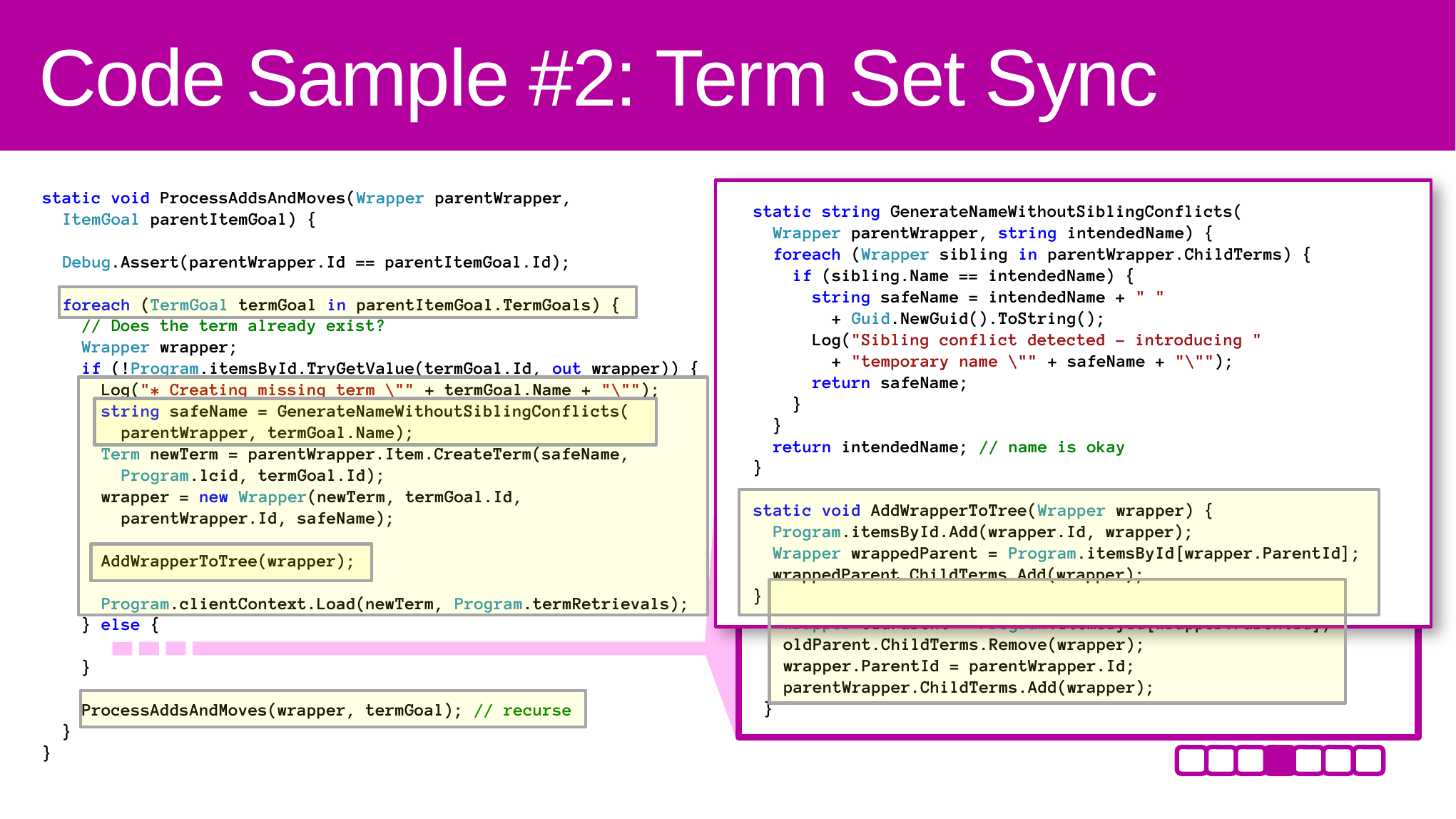

Code Sample #2: Term Set Sync
static void ProcessAddsAndMoves(Wrapper parentWrapper,
  ItemGoal parentItemGoal) {

  Debug.Assert(parentWrapper.Id == parentItemGoal.Id);

  foreach (TermGoal termGoal in parentItemGoal.TermGoals) {
    // Does the term already exist?
    Wrapper wrapper;
    if (!Program.itemsById.TryGetValue(termGoal.Id, out wrapper)) {
      Log("* Creating missing term \"" + termGoal.Name + "\"");
      string safeName = GenerateNameWithoutSiblingConflicts(
        parentWrapper, termGoal.Name);
      Term newTerm = parentWrapper.Item.CreateTerm(safeName,
        Program.lcid, termGoal.Id);
      wrapper = new Wrapper(newTerm, termGoal.Id,
        parentWrapper.Id, safeName);

      AddWrapperToTree(wrapper);

      Program.clientContext.Load(newTerm, Program.termRetrievals);
    } else {

    }

    ProcessAddsAndMoves(wrapper, termGoal); // recurse
  }
}

static string GenerateNameWithoutSiblingConflicts(
  Wrapper parentWrapper, string intendedName) {
  foreach (Wrapper sibling in parentWrapper.ChildTerms) {
    if (sibling.Name == intendedName) {
      string safeName = intendedName + " "
        + Guid.NewGuid().ToString();
      Log("Sibling conflict detected – introducing "
        + "temporary name \"" + safeName + "\"");
      return safeName;
    }
  }
  return intendedName; // name is okay
}

static void AddWrapperToTree(Wrapper wrapper) {
  Program.itemsById.Add(wrapper.Id, wrapper);
  Wrapper wrappedParent = Program.itemsById[wrapper.ParentId];
  wrappedParent.ChildTerms.Add(wrapper);
}

// The term exists, so ensure that it is a child of parentItem
if (wrapper.ParentId == parentWrapper.Id) {
  Log("Verified position of term \"" + wrapper.Name + "\"");
} else {
  Log("* Moving Term \"" + wrapper.Name
    + "\" to be a child of \"" + parentWrapper.Name + "\"");

  // Avoid key violations introduced by the move
  string safeName = GenerateNameWithoutSiblingConflicts(
    parentWrapper, termGoal.Name);

  if (wrapper.Item.Name != safeName)
    wrapper.Item.Name = safeName;

  ((Term)wrapper.Item).Move(parentWrapper.Item);

  // Update the data structure
  Wrapper oldParent = Program.itemsById[wrapper.ParentId];
  oldParent.ChildTerms.Remove(wrapper);
  wrapper.ParentId = parentWrapper.Id;
  parentWrapper.ChildTerms.Add(wrapper);
}